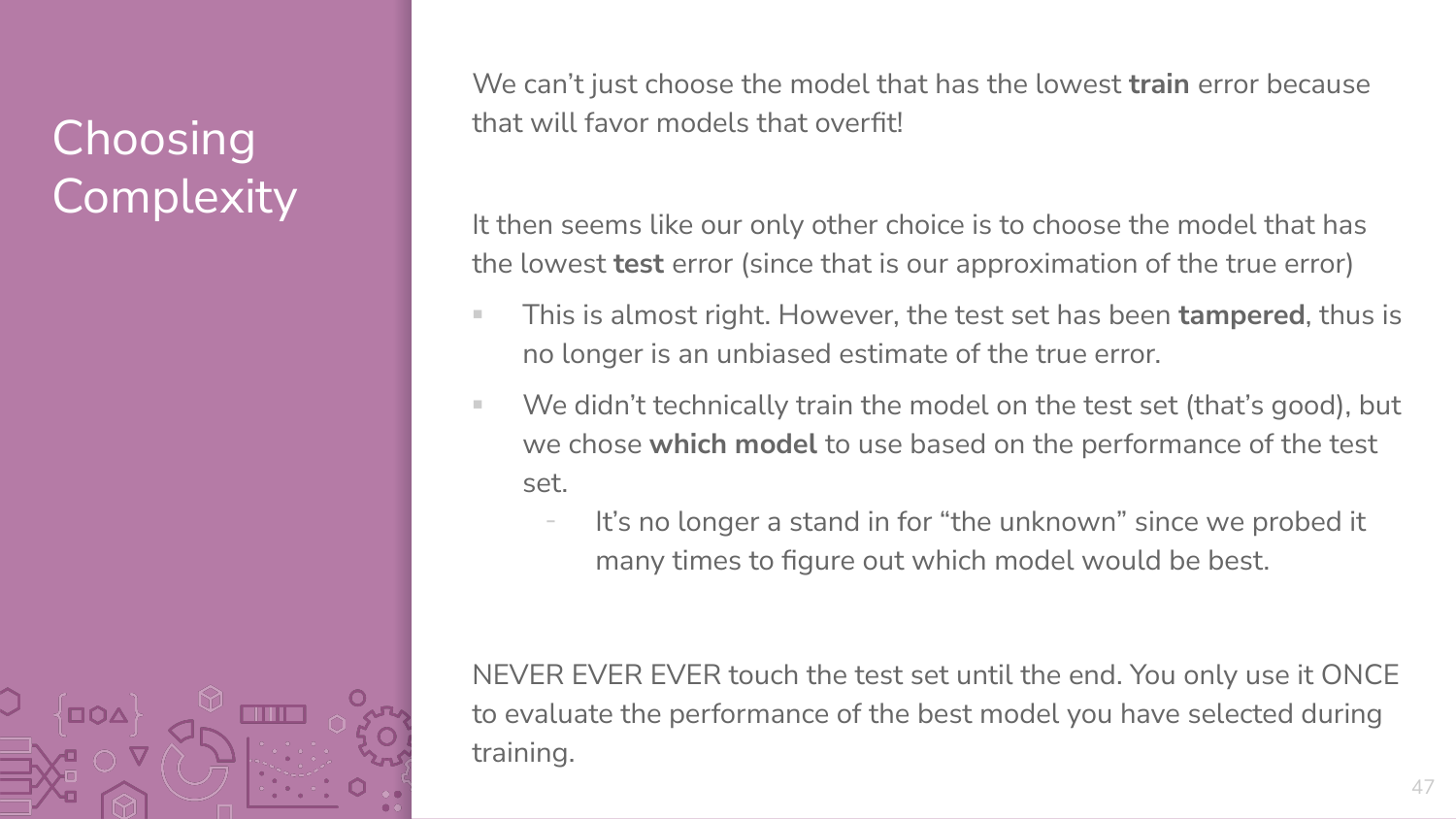

We can’t just choose the model that has the lowest train error because that will favor models that overfit!

It then seems like our only other choice is to choose the model that has the lowest test error (since that is our approximation of the true error)
This is almost right. However, the test set has been tampered, thus is no longer is an unbiased estimate of the true error.
We didn’t technically train the model on the test set (that’s good), but we chose which model to use based on the performance of the test set.
It’s no longer a stand in for “the unknown” since we probed it many times to figure out which model would be best.

NEVER EVER EVER touch the test set until the end. You only use it ONCE to evaluate the performance of the best model you have selected during training.

# Choosing Complexity
47